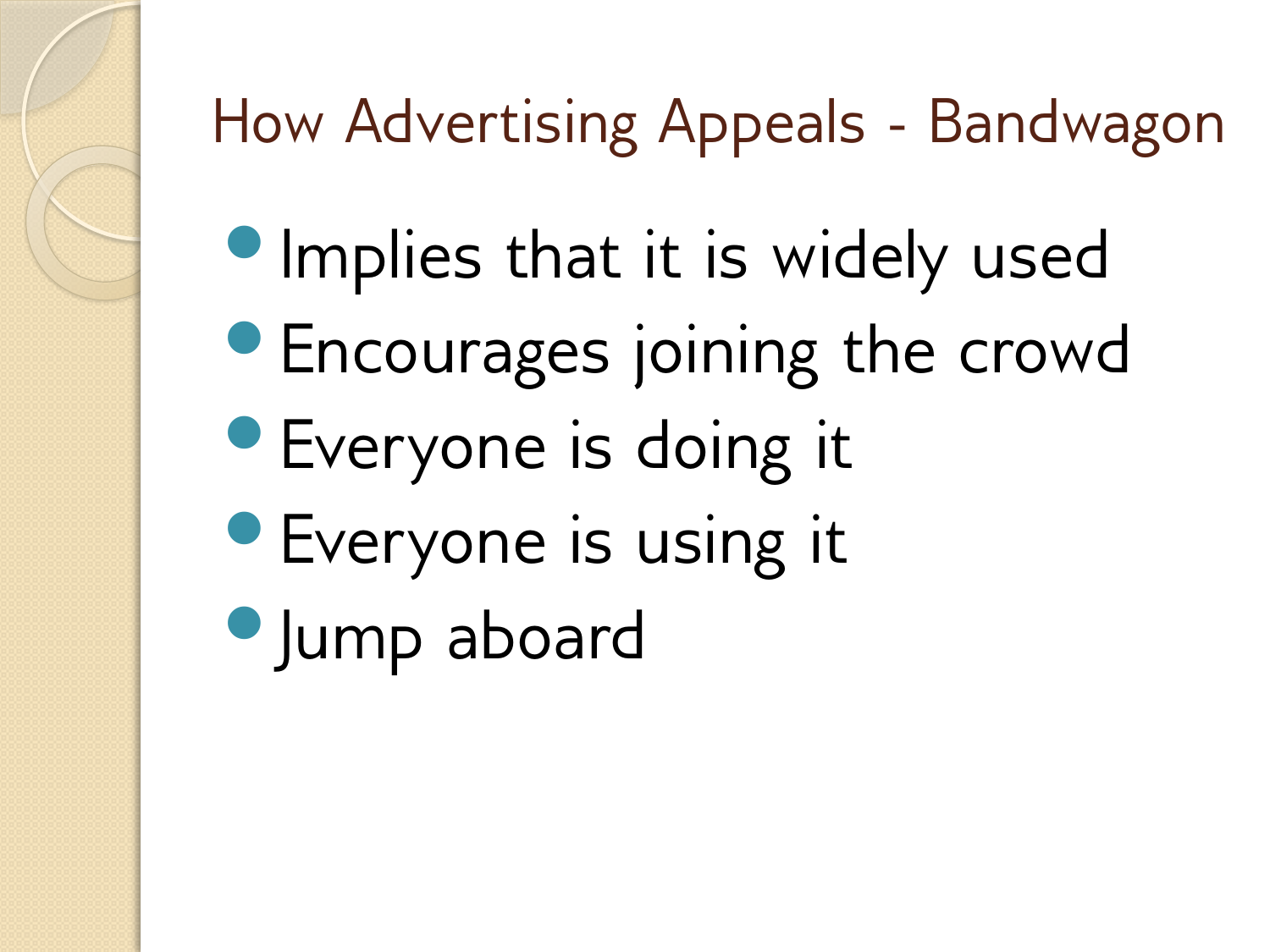

# How Advertising Appeals - Bandwagon
Implies that it is widely used
Encourages joining the crowd
Everyone is doing it
Everyone is using it
Jump aboard